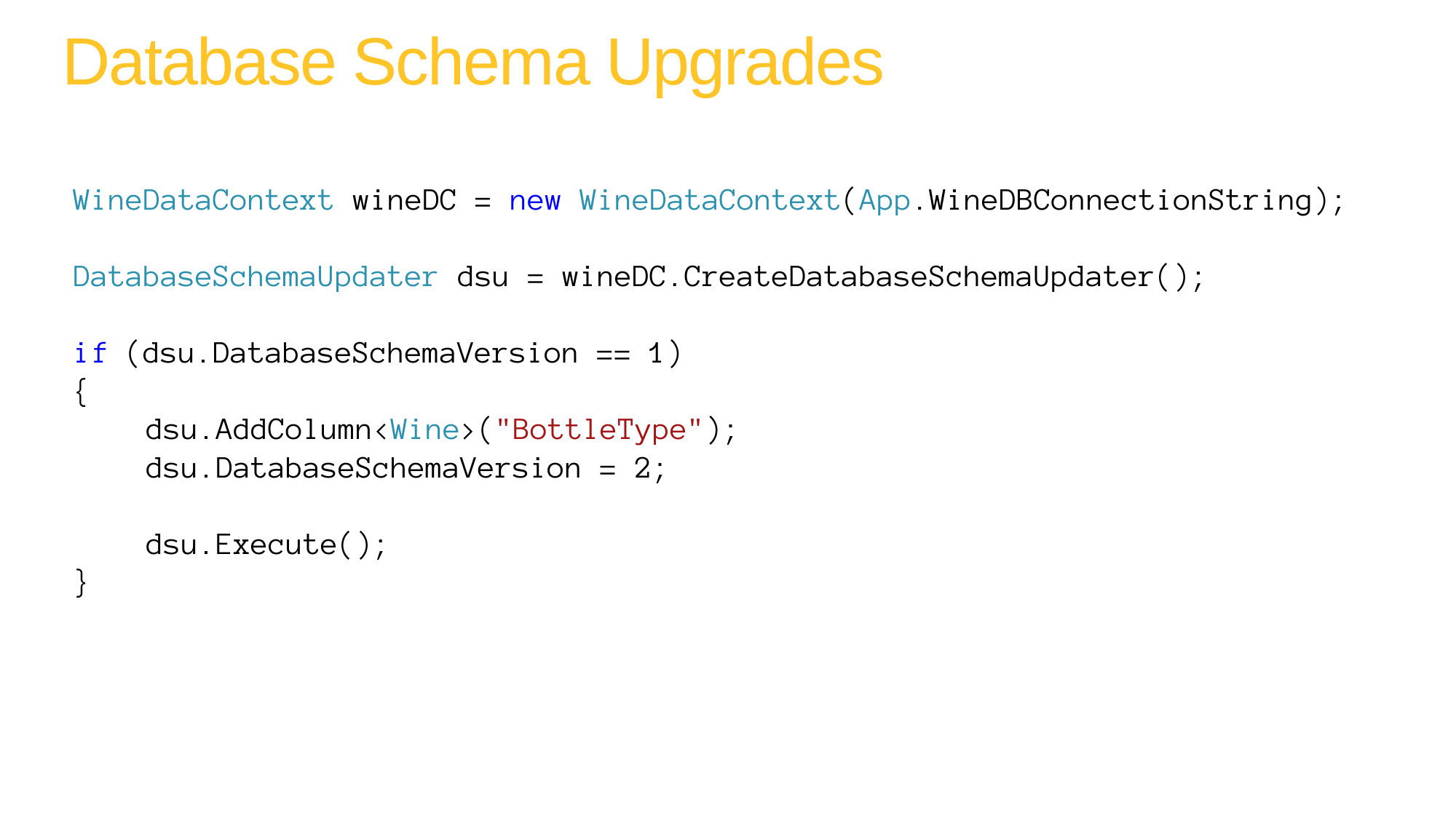

# Database Schema Upgrades
WineDataContext wineDC = new WineDataContext(App.WineDBConnectionString);
DatabaseSchemaUpdater dsu = wineDC.CreateDatabaseSchemaUpdater();

if (dsu.DatabaseSchemaVersion == 1)
{
dsu.AddColumn<Wine>("BottleType");
dsu.DatabaseSchemaVersion = 2;

dsu.Execute();
}